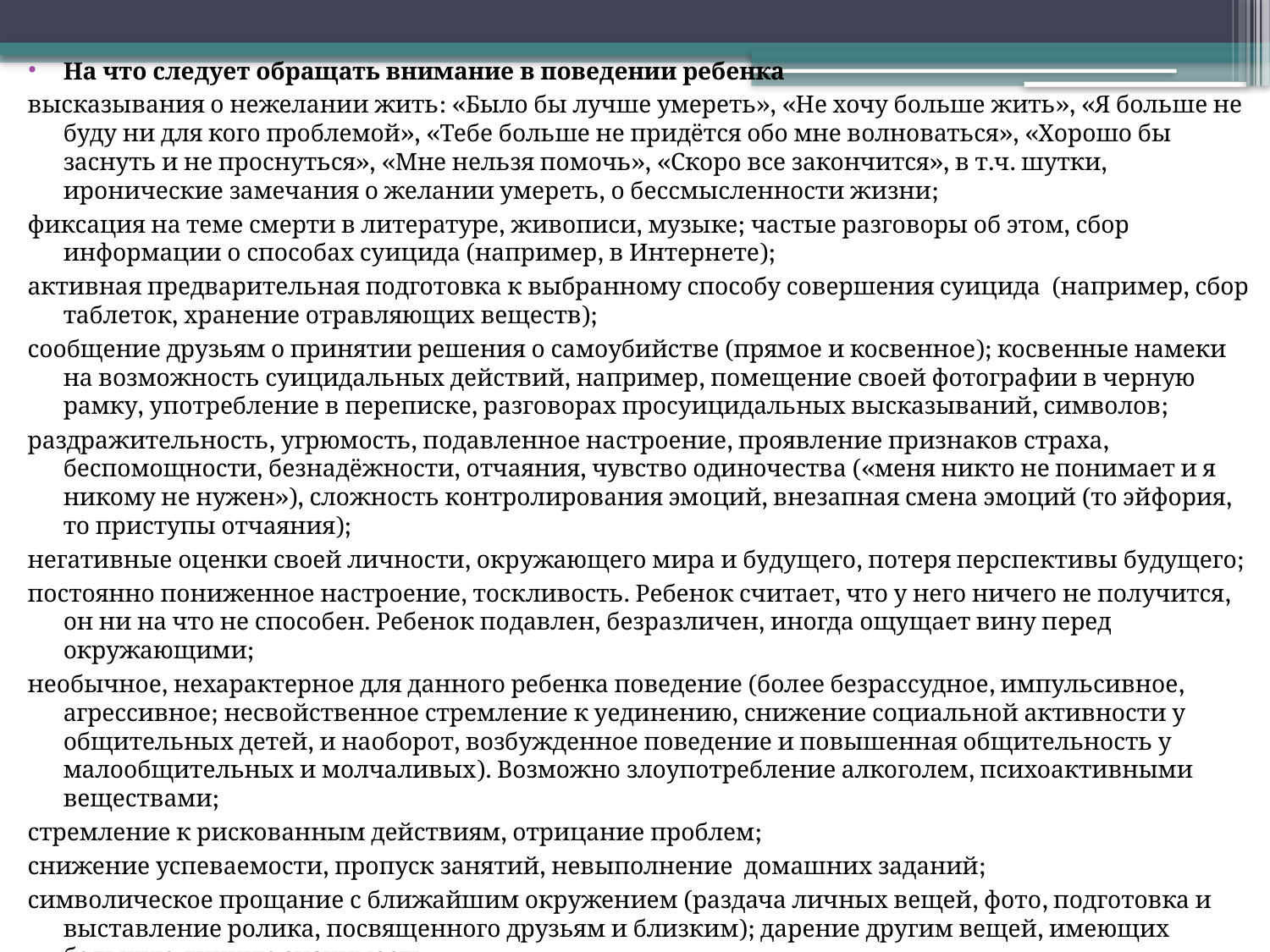

На что следует обращать внимание в поведении ребенка
высказывания о нежелании жить: «Было бы лучше умереть», «Не хочу больше жить», «Я больше не буду ни для кого проблемой», «Тебе больше не придётся обо мне волноваться», «Хорошо бы заснуть и не проснуться», «Мне нельзя помочь», «Скоро все закончится», в т.ч. шутки, иронические замечания о желании умереть, о бессмысленности жизни;
фиксация на теме смерти в литературе, живописи, музыке; частые разговоры об этом, сбор информации о способах суицида (например, в Интернете);
активная предварительная подготовка к выбранному способу совершения суицида  (например, сбор таблеток, хранение отравляющих веществ);
сообщение друзьям о принятии решения о самоубийстве (прямое и косвенное); косвенные намеки на возможность суицидальных действий, например, помещение своей фотографии в черную рамку, употребление в переписке, разговорах просуицидальных высказываний, символов;
раздражительность, угрюмость, подавленное настроение, проявление признаков страха, беспомощности, безнадёжности, отчаяния, чувство одиночества («меня никто не понимает и я никому не нужен»), сложность контролирования эмоций, внезапная смена эмоций (то эйфория, то приступы отчаяния);
негативные оценки своей личности, окружающего мира и будущего, потеря перспективы будущего;
постоянно пониженное настроение, тоскливость. Ребенок считает, что у него ничего не получится, он ни на что не способен. Ребенок подавлен, безразличен, иногда ощущает вину перед окружающими;
необычное, нехарактерное для данного ребенка поведение (более безрассудное, импульсивное, агрессивное; несвойственное стремление к уединению, снижение социальной активности у общительных детей, и наоборот, возбужденное поведение и повышенная общительность у малообщительных и молчаливых). Возможно злоупотребление алкоголем, психоактивными веществами;
стремление к рискованным действиям, отрицание проблем;
снижение успеваемости, пропуск занятий, невыполнение  домашних заданий;
символическое прощание с ближайшим окружением (раздача личных вещей, фото, подготовка и выставление ролика, посвященного друзьям и близким); дарение другим вещей, имеющих большую личную значимость;
попытка уединиться: закрыться в комнате, убежать и скрыться от друзей (при наличии других настораживающих признаков)